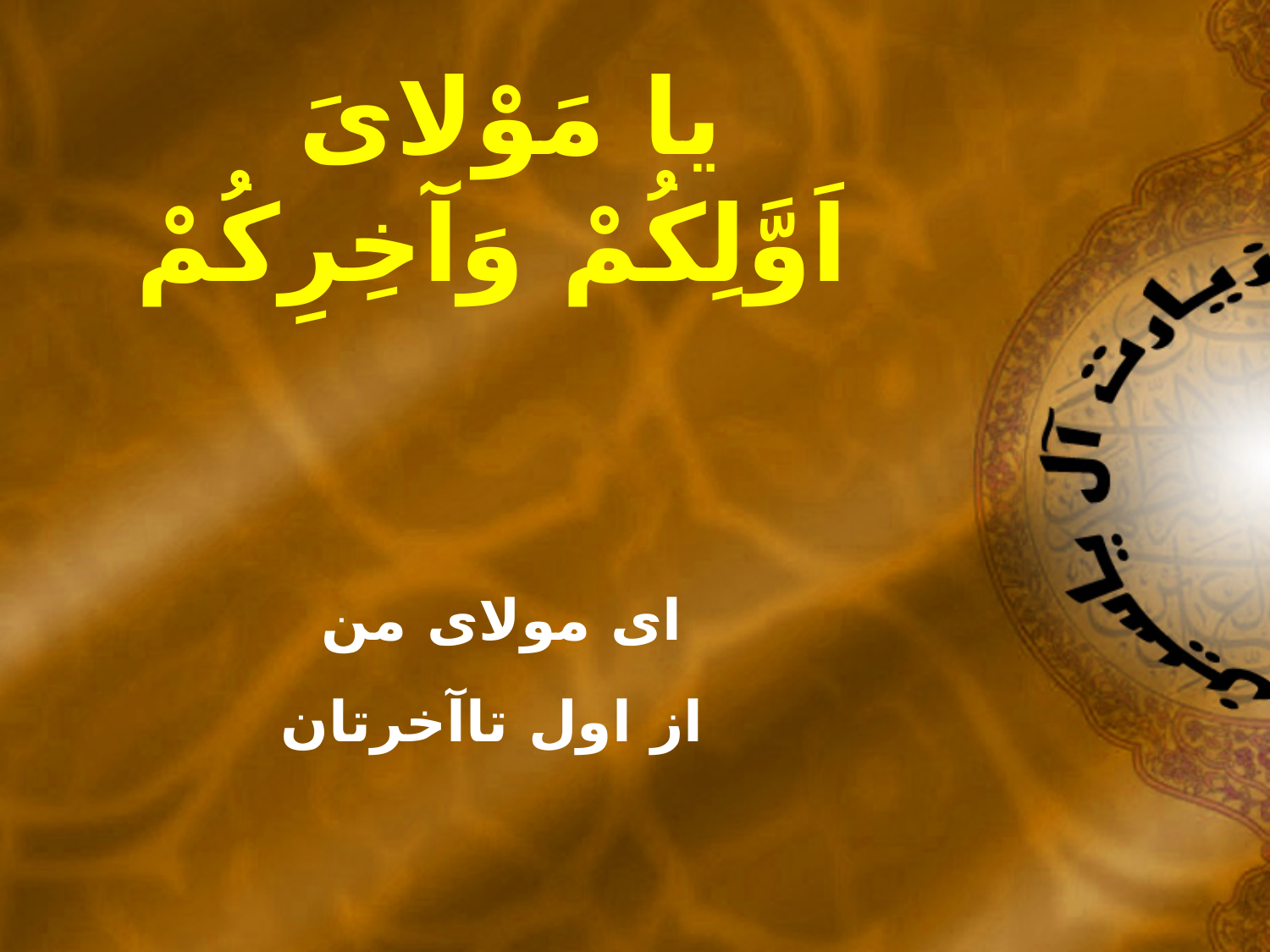

يا مَوْلاىَ
اَوَّلِکُمْ وَآخِرِکُمْ
اى مولاى من
از اول تاآخرتان